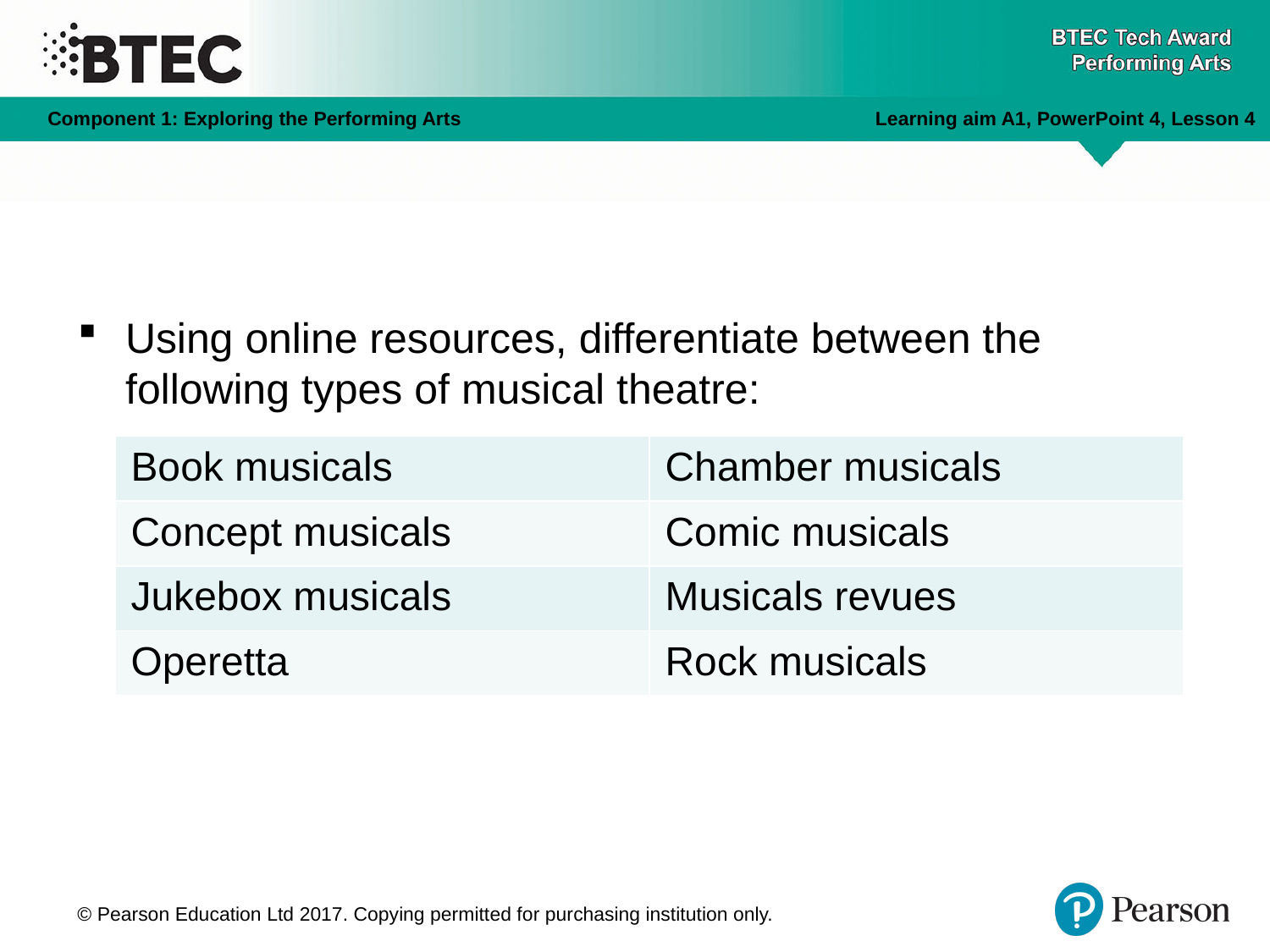

Using online resources, differentiate between the following types of musical theatre:

| Book musicals | Chamber musicals |
| --- | --- |
| Concept musicals | Comic musicals |
| Jukebox musicals | Musicals revues |
| Operetta | Rock musicals |
© Pearson Education Ltd 2017. Copying permitted for purchasing institution only.